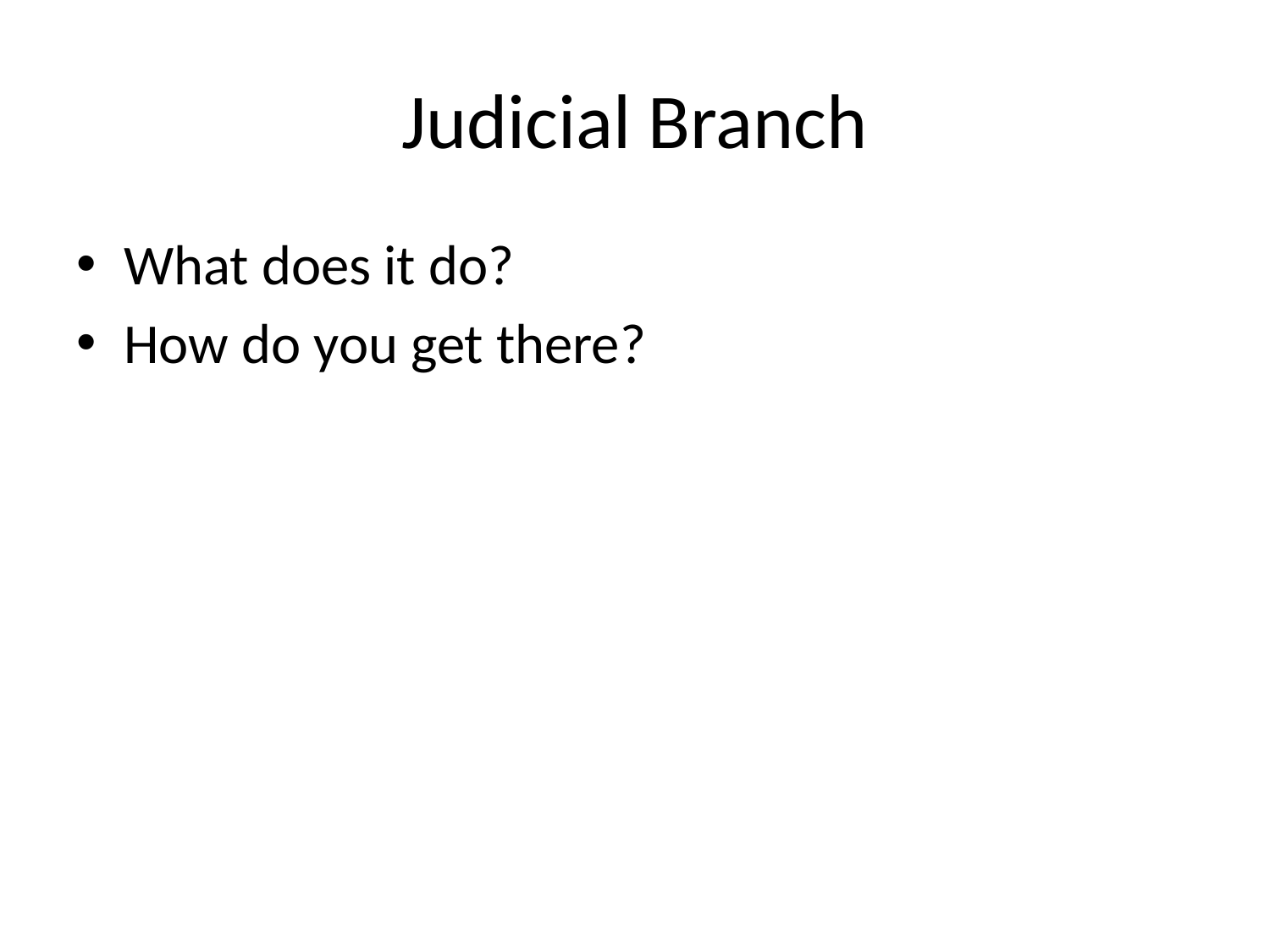

# Judicial Branch
What does it do?
How do you get there?